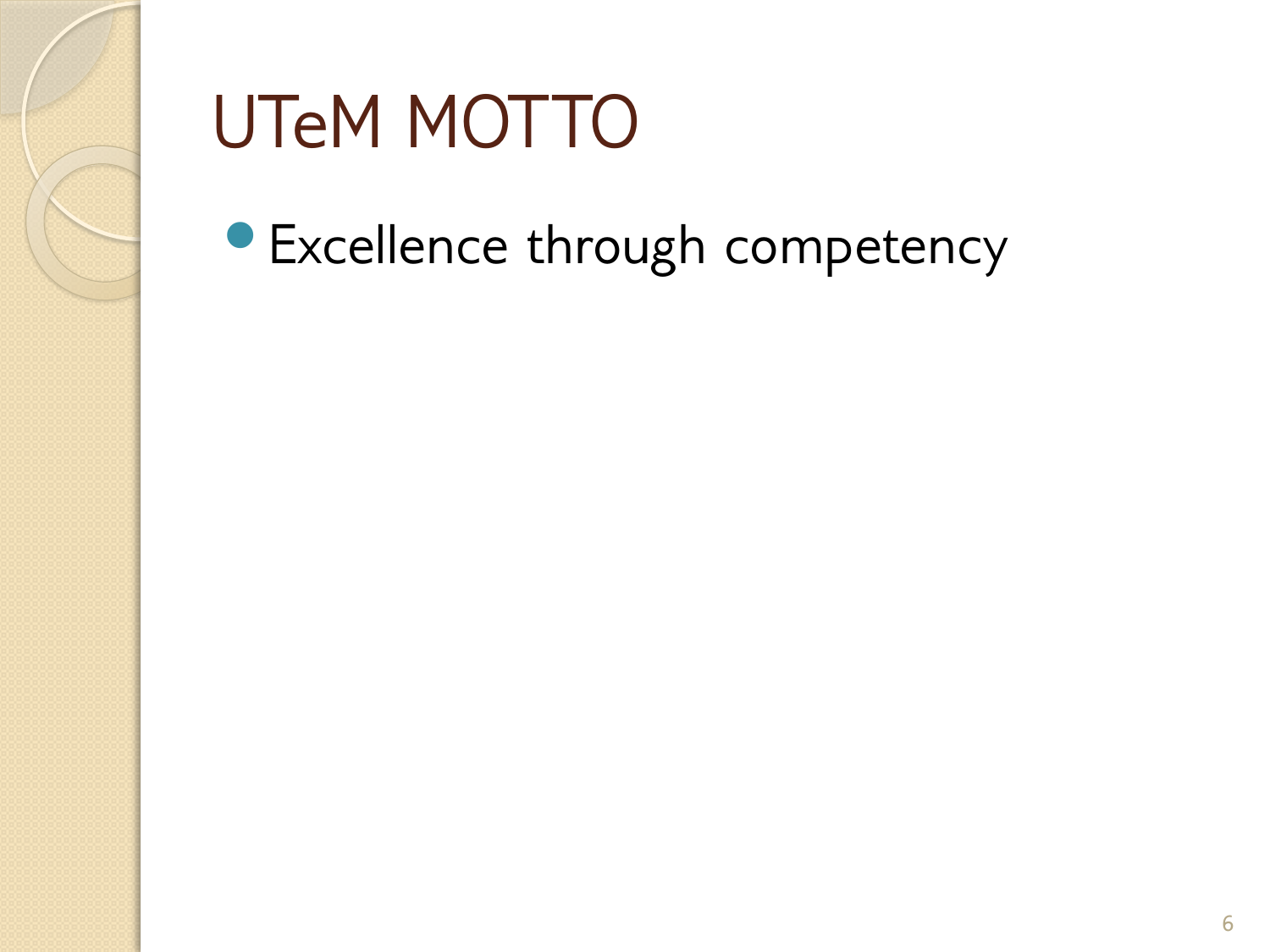

# UTeM MOTTO
Excellence through competency
6